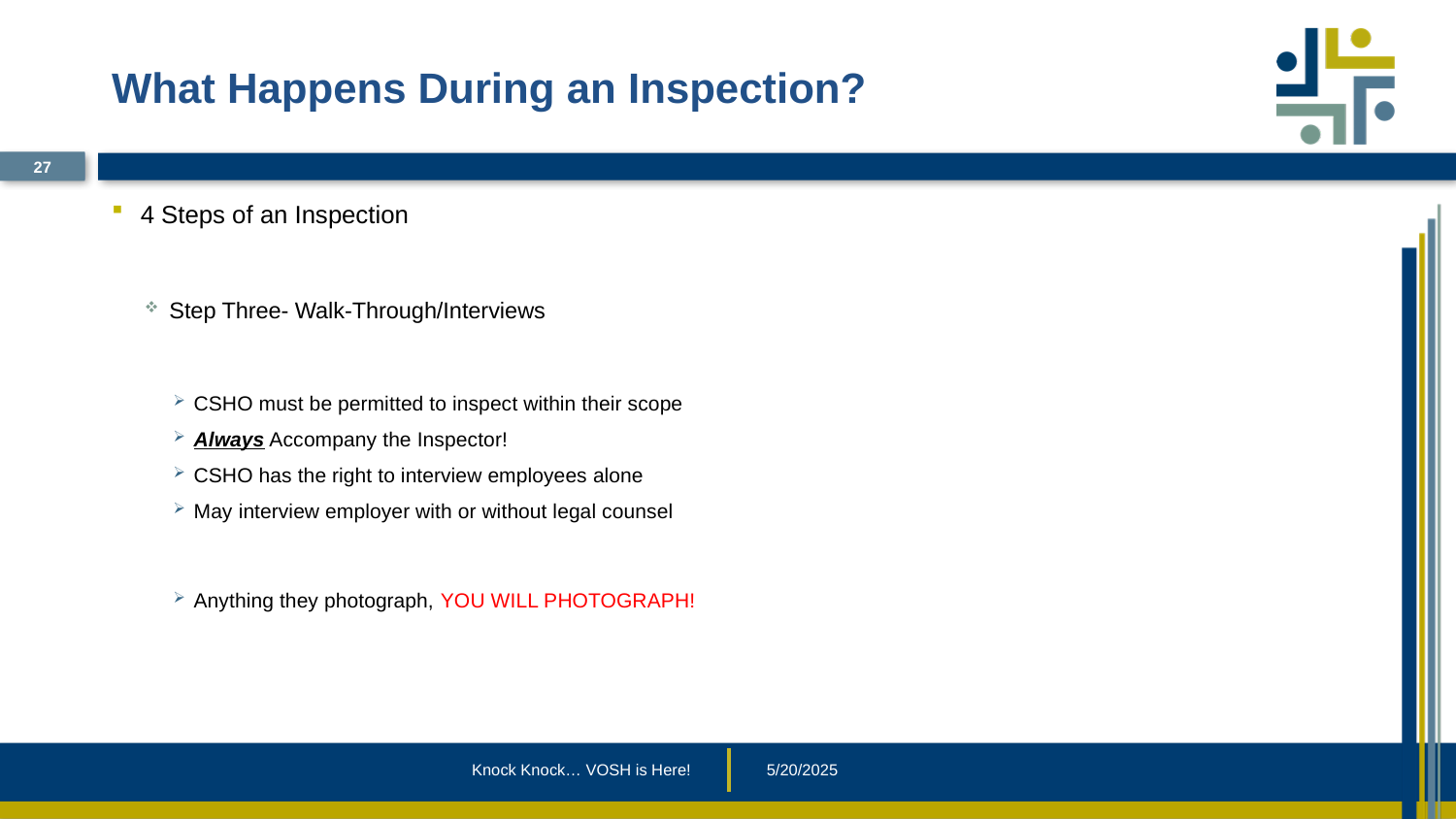

# What Happens During an Inspection?
27
4 Steps of an Inspection

Step Three- Walk-Through/Interviews

CSHO must be permitted to inspect within their scope
Always Accompany the Inspector!
CSHO has the right to interview employees alone
May interview employer with or without legal counsel

Anything they photograph, YOU WILL PHOTOGRAPH!

Knock Knock… VOSH is Here!
5/20/2025